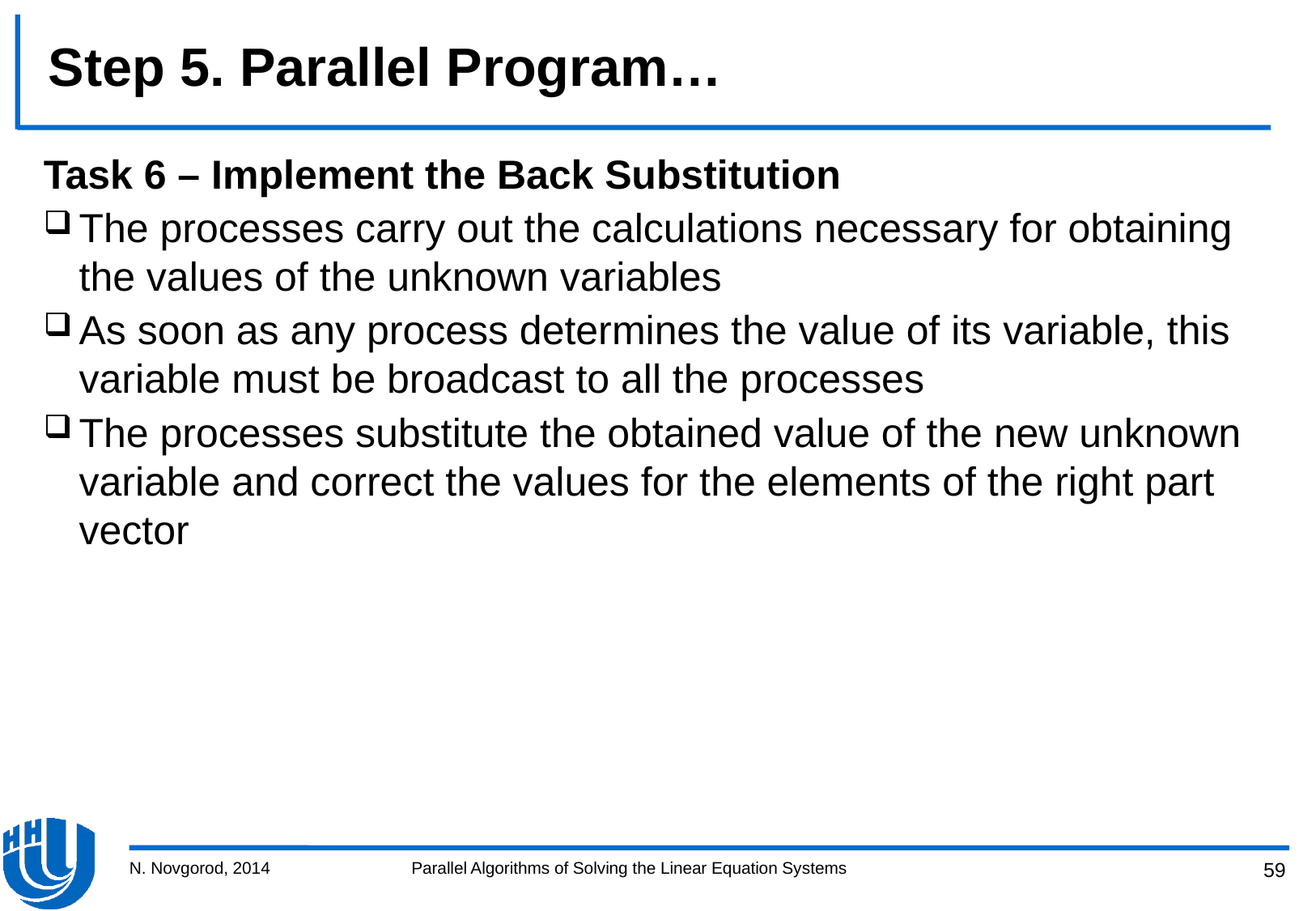

# Step 5. Parallel Program…
Task 6 – Implement the Back Substitution
The processes carry out the calculations necessary for obtaining the values of the unknown variables
As soon as any process determines the value of its variable, this variable must be broadcast to all the processes
The processes substitute the obtained value of the new unknown variable and correct the values for the elements of the right part vector

N. Novgorod, 2014
Parallel Algorithms of Solving the Linear Equation Systems
59